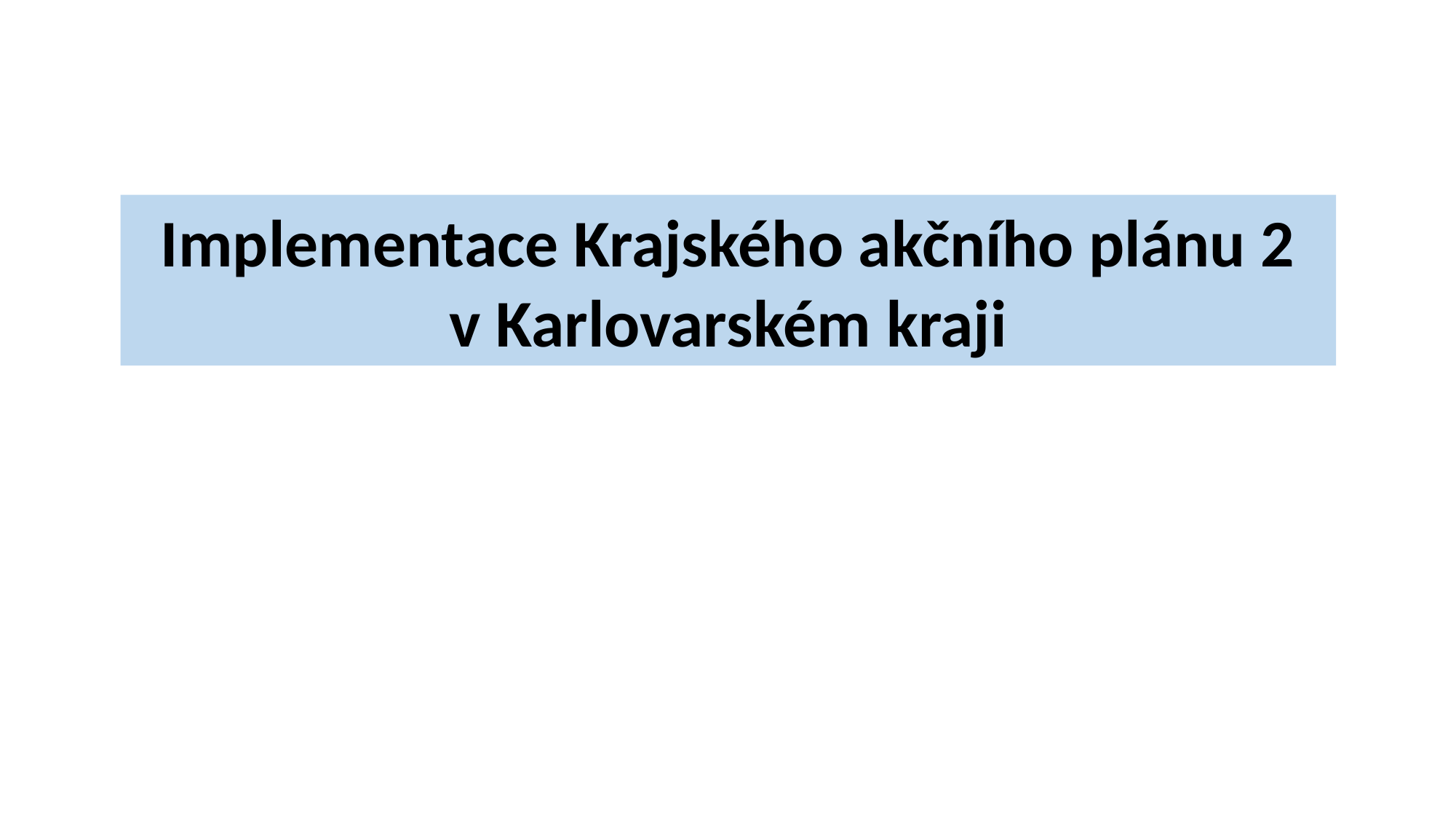

Implementace Krajského akčního plánu 2 v Karlovarském kraji